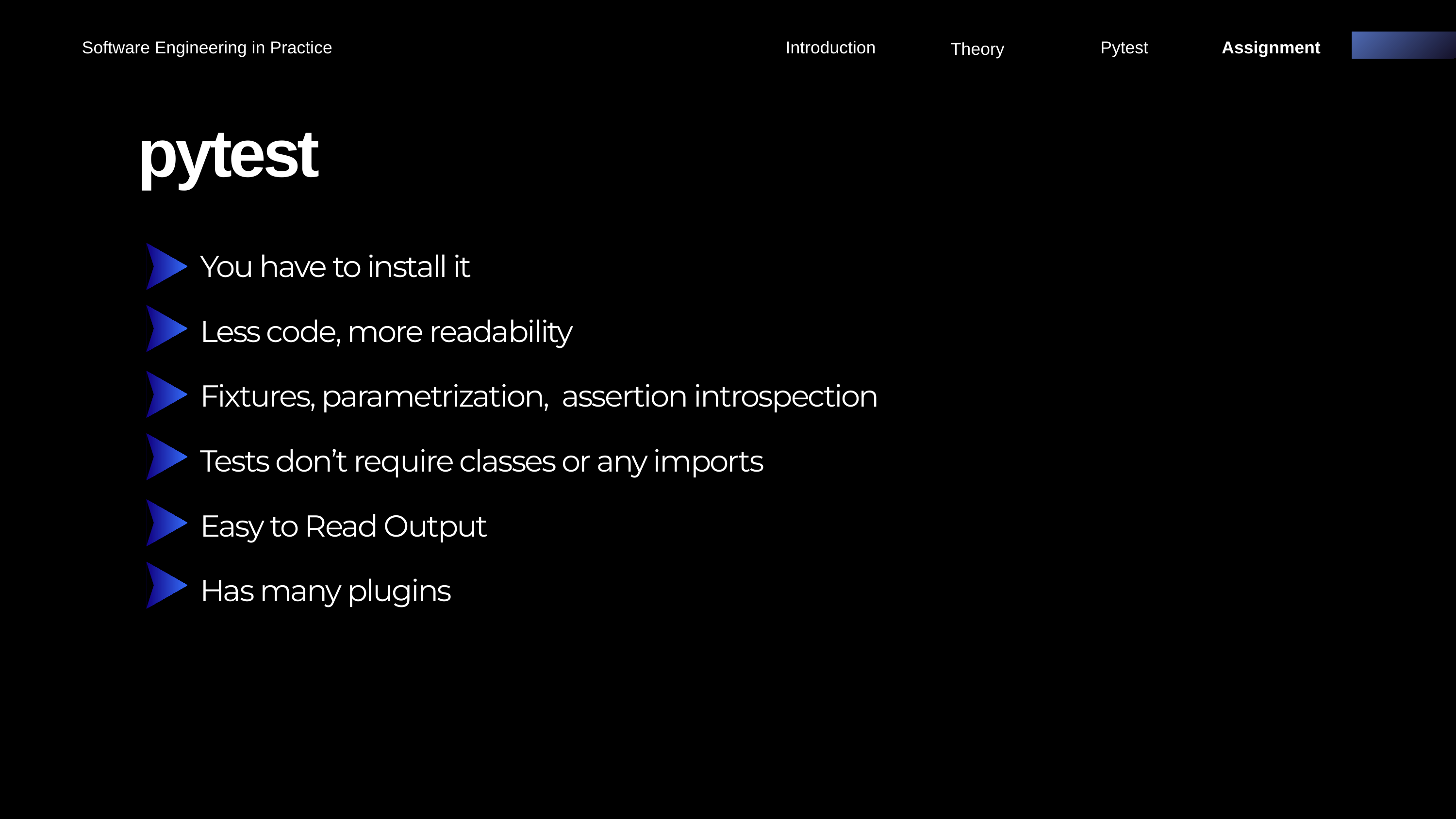

Software Engineering in Practice
Introduction
Pytest
Assignment
Theory
pytest

You have to install it

Less code, more readability

Fixtures, parametrization,  assertion introspection

Tests don’t require classes or any imports

Easy to Read Output

Has many plugins